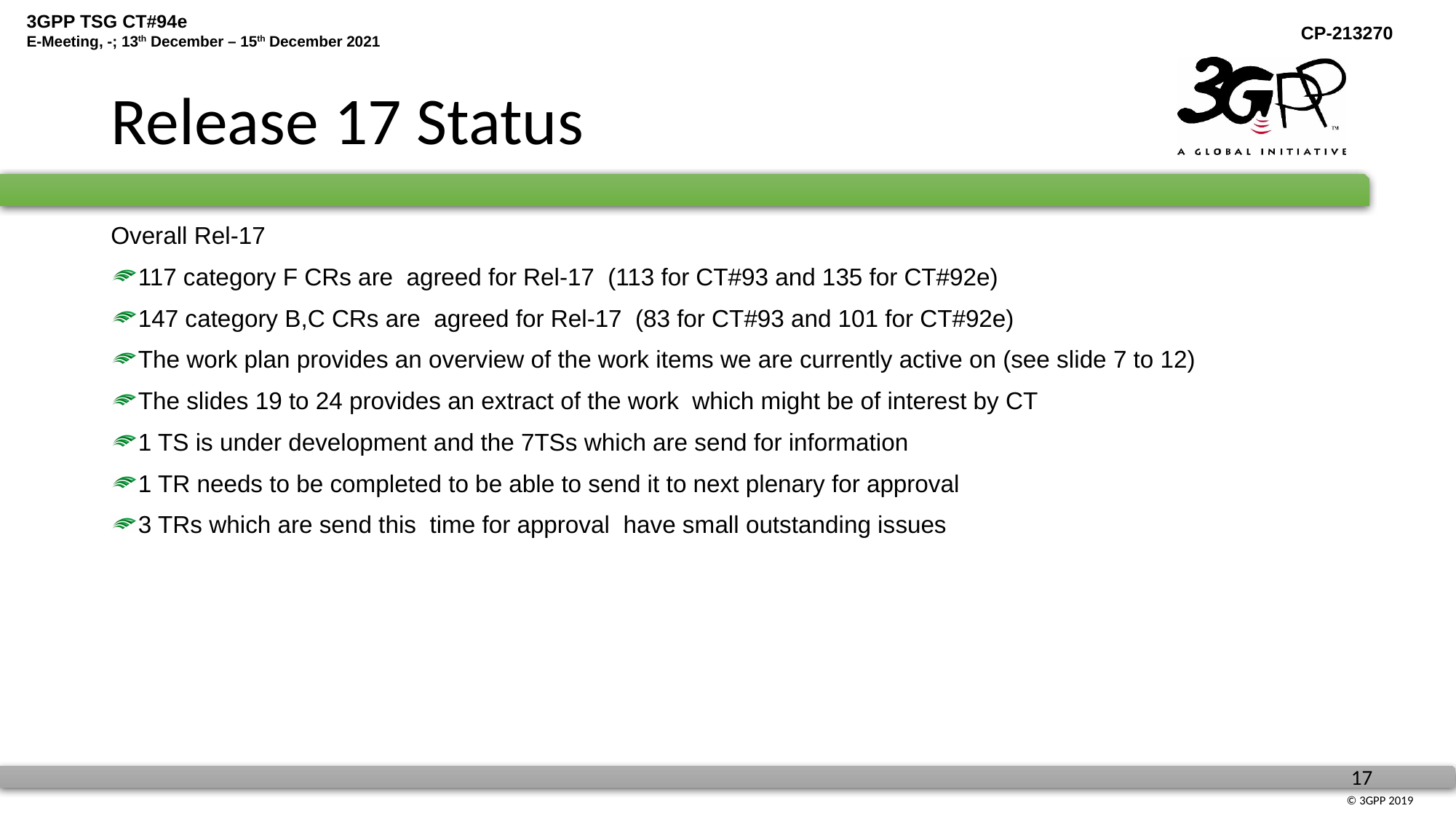

# Release 17 Status
Overall Rel-17
117 category F CRs are  agreed for Rel-17  (113 for CT#93 and 135 for CT#92e)
147 category B,C CRs are  agreed for Rel-17  (83 for CT#93 and 101 for CT#92e)
The work plan provides an overview of the work items we are currently active on (see slide 7 to 12)
The slides 19 to 24 provides an extract of the work  which might be of interest by CT
1 TS is under development and the 7TSs which are send for information
1 TR needs to be completed to be able to send it to next plenary for approval
3 TRs which are send this  time for approval  have small outstanding issues